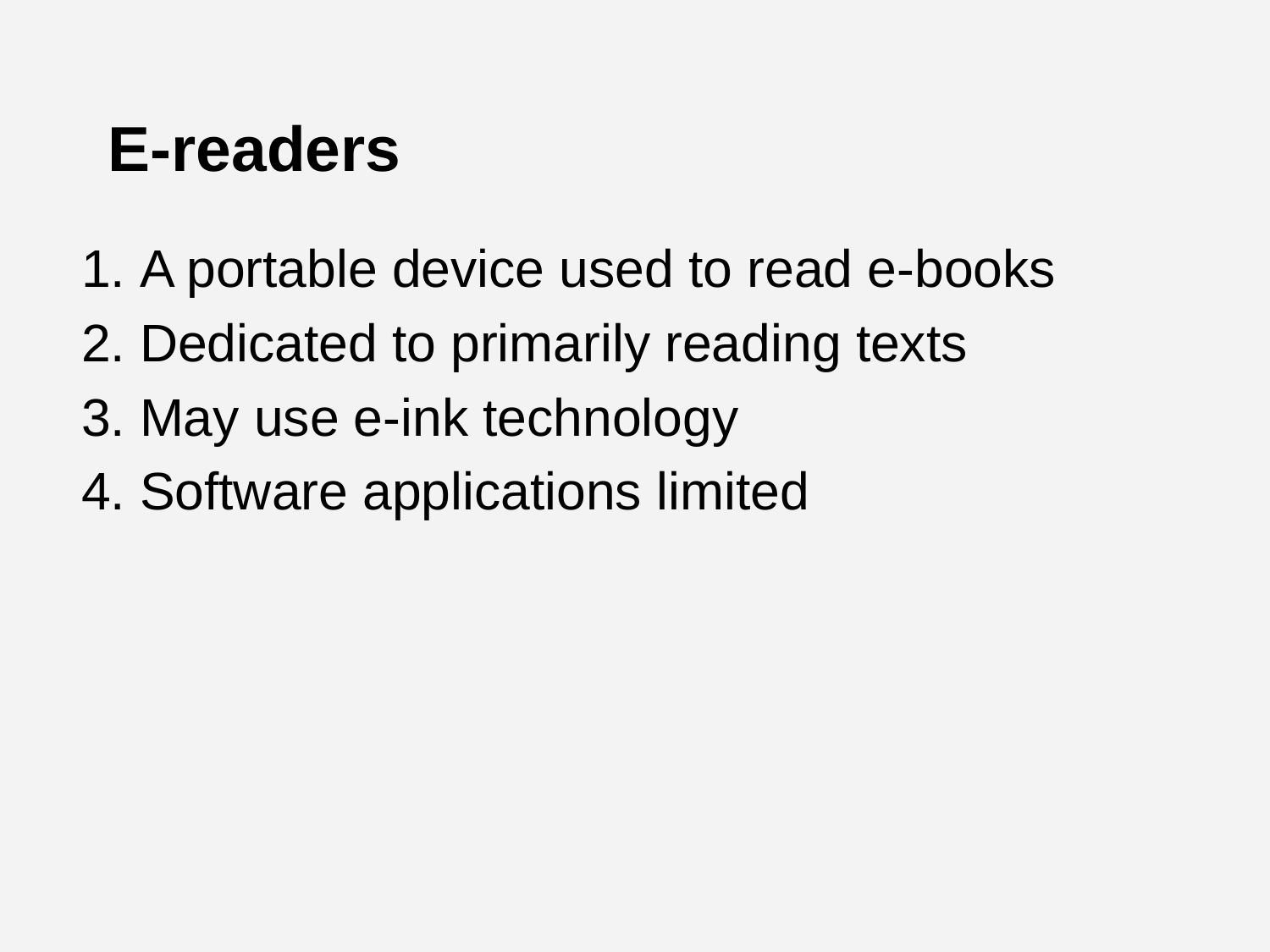

# E-readers
A portable device used to read e-books
Dedicated to primarily reading texts
May use e-ink technology
Software applications limited